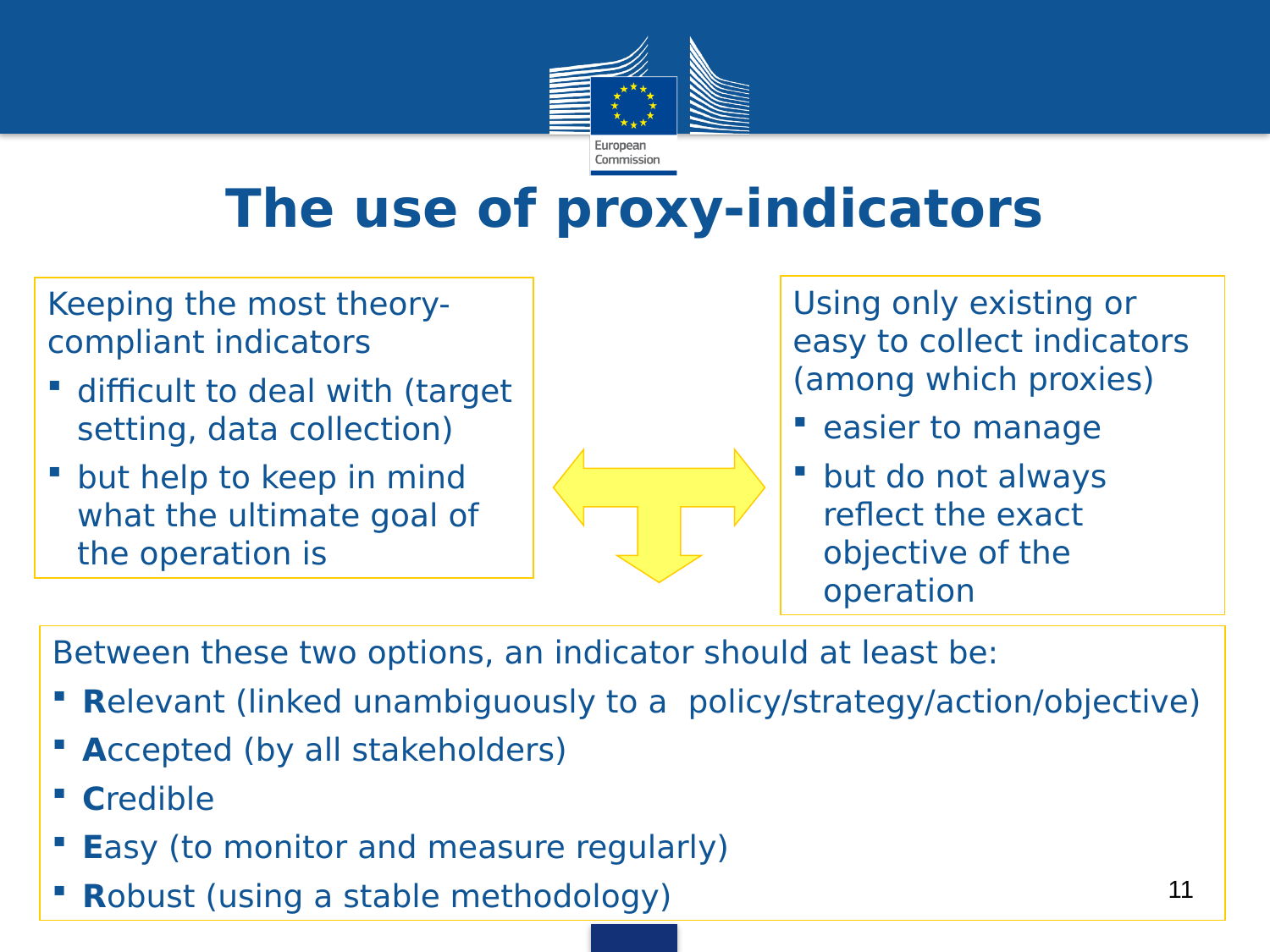

# The use of proxy-indicators
Using only existing or easy to collect indicators (among which proxies)
easier to manage
but do not always reflect the exact objective of the operation
Keeping the most theory-compliant indicators
difficult to deal with (target setting, data collection)
but help to keep in mind what the ultimate goal of the operation is

Between these two options, an indicator should at least be:
Relevant (linked unambiguously to a  policy/strategy/action/objective)
Accepted (by all stakeholders)
Credible
Easy (to monitor and measure regularly)
Robust (using a stable methodology)
11